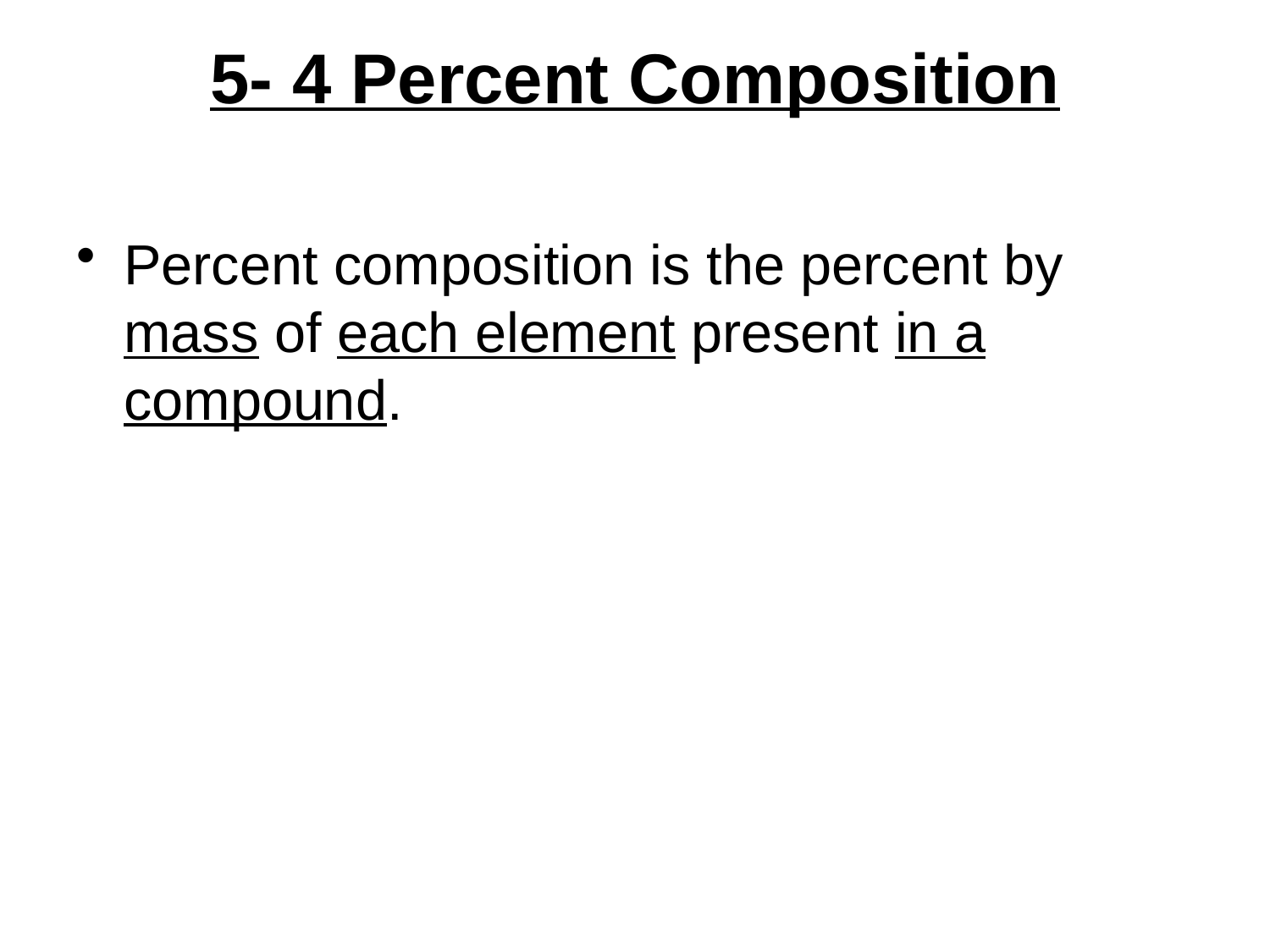

# 5- 4 Percent Composition
Percent composition is the percent by mass of each element present in a compound.